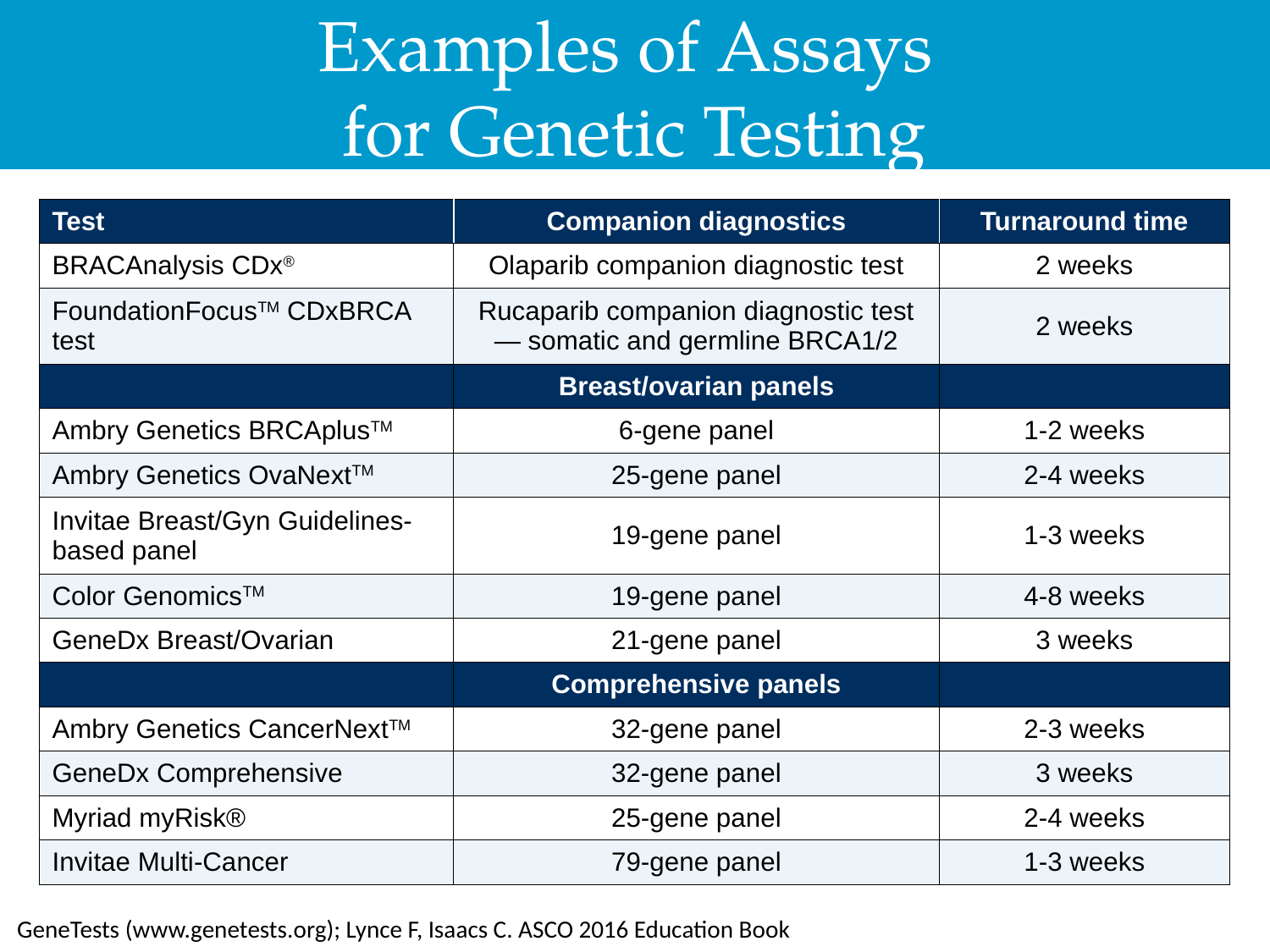

# Examples of Assays for Genetic Testing
| Test | Companion diagnostics | Turnaround time |
| --- | --- | --- |
| BRACAnalysis CDx® | Olaparib companion diagnostic test | 2 weeks |
| FoundationFocusTM CDxBRCA test | Rucaparib companion diagnostic test — somatic and germline BRCA1/2 | 2 weeks |
|  | Breast/ovarian panels |  |
| Ambry Genetics BRCAplusTM | 6-gene panel | 1-2 weeks |
| Ambry Genetics OvaNextTM | 25-gene panel | 2-4 weeks |
| Invitae Breast/Gyn Guidelines-based panel | 19-gene panel | 1-3 weeks |
| Color GenomicsTM | 19-gene panel | 4-8 weeks |
| GeneDx Breast/Ovarian | 21-gene panel | 3 weeks |
|  | Comprehensive panels |  |
| Ambry Genetics CancerNextTM | 32-gene panel | 2-3 weeks |
| GeneDx Comprehensive | 32-gene panel | 3 weeks |
| Myriad myRisk® | 25-gene panel | 2-4 weeks |
| Invitae Multi-Cancer | 79-gene panel | 1-3 weeks |
GeneTests (www.genetests.org); Lynce F, Isaacs C. ASCO 2016 Education Book